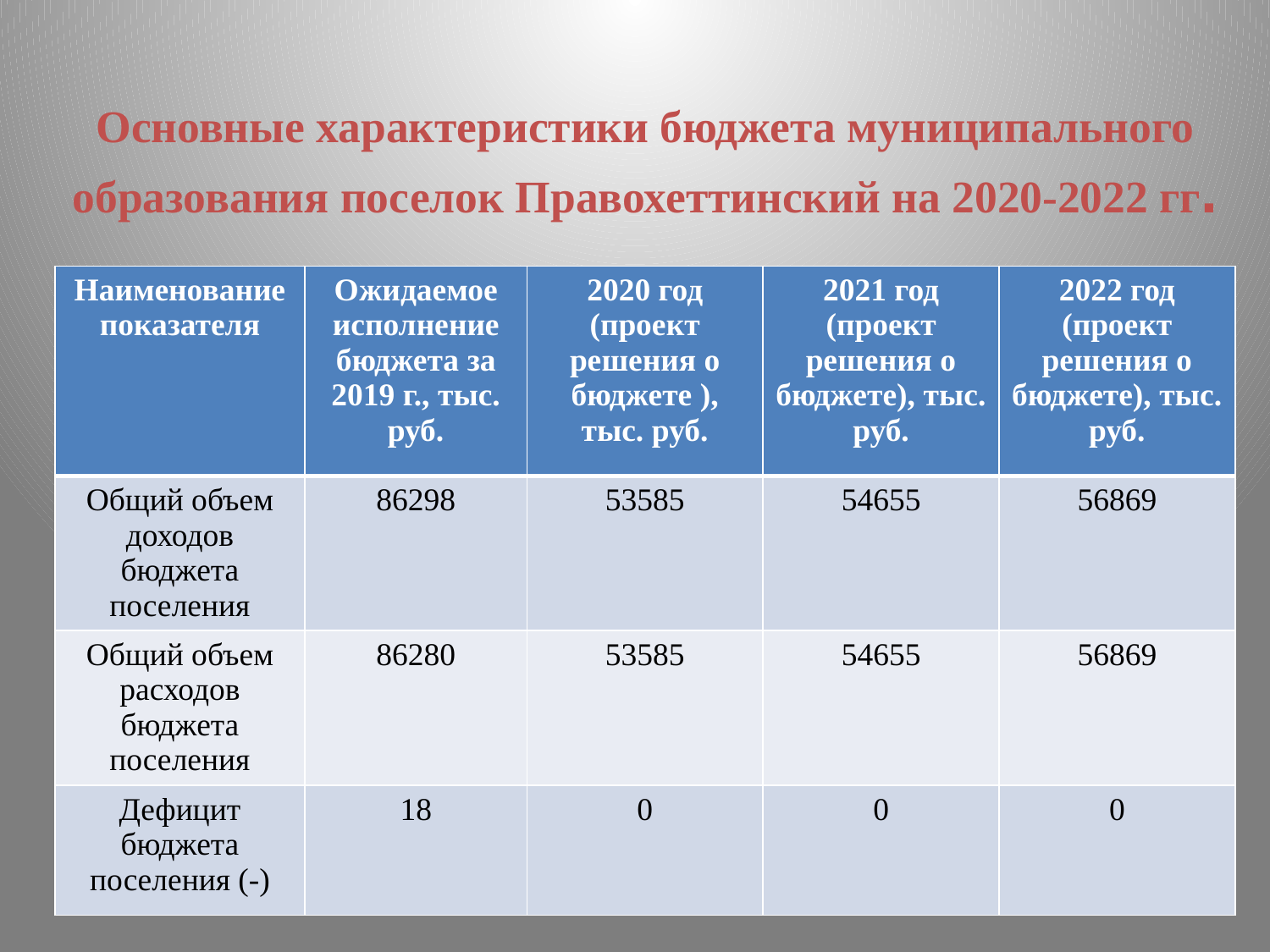

# Основные характеристики бюджета муниципального образования поселок Правохеттинский на 2020-2022 гг.
| Наименование показателя | Ожидаемое исполнение бюджета за 2019 г., тыс. руб. | 2020 год (проект решения о бюджете ), тыс. руб. | 2021 год (проект решения о бюджете), тыс. руб. | 2022 год (проект решения о бюджете), тыс. руб. |
| --- | --- | --- | --- | --- |
| Общий объем доходов бюджета поселения | 86298 | 53585 | 54655 | 56869 |
| Общий объем расходов бюджета поселения | 86280 | 53585 | 54655 | 56869 |
| Дефицит бюджета поселения (-) | 18 | 0 | 0 | 0 |